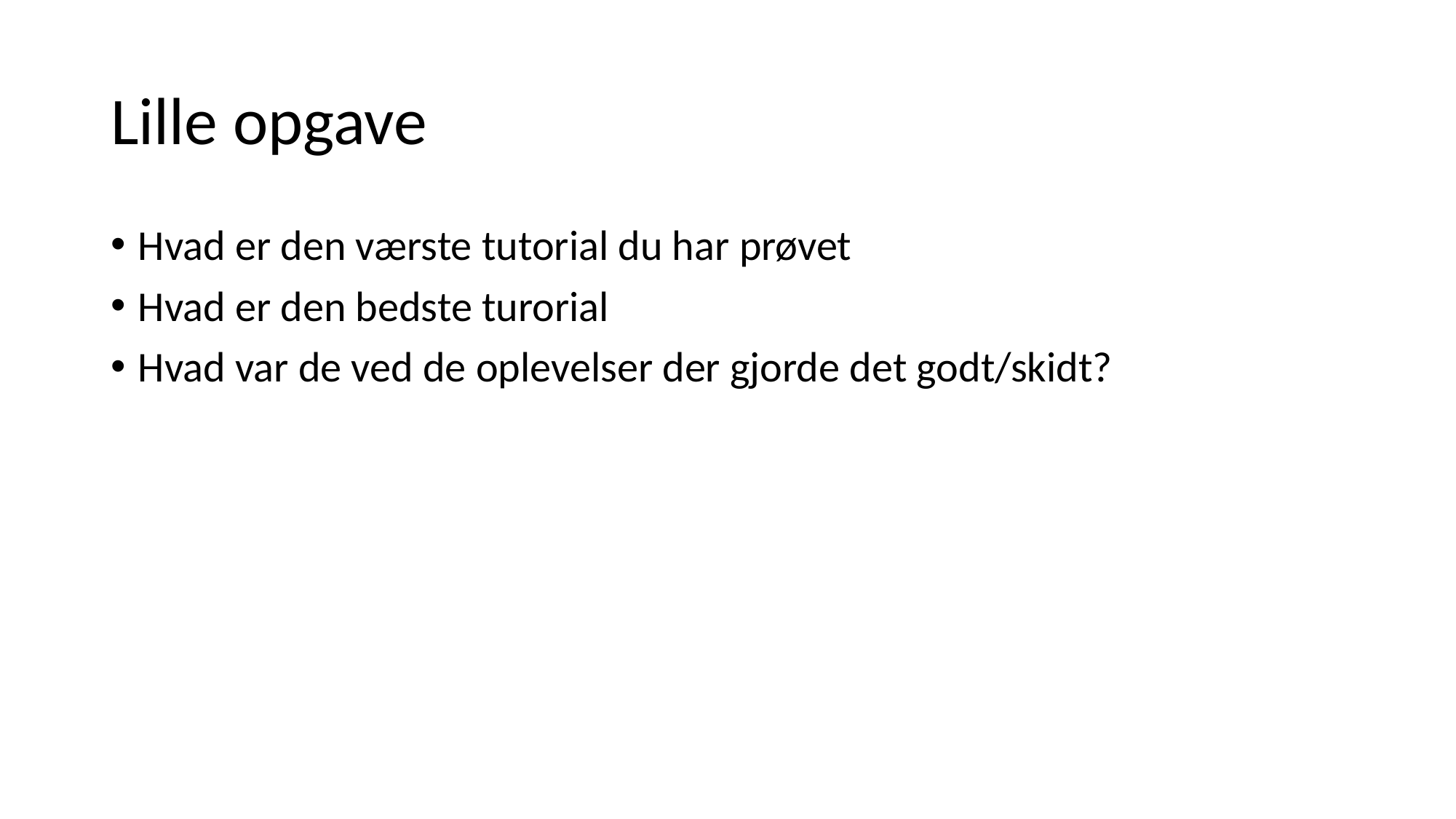

# Lille opgave
Hvad er den værste tutorial du har prøvet
Hvad er den bedste turorial
Hvad var de ved de oplevelser der gjorde det godt/skidt?